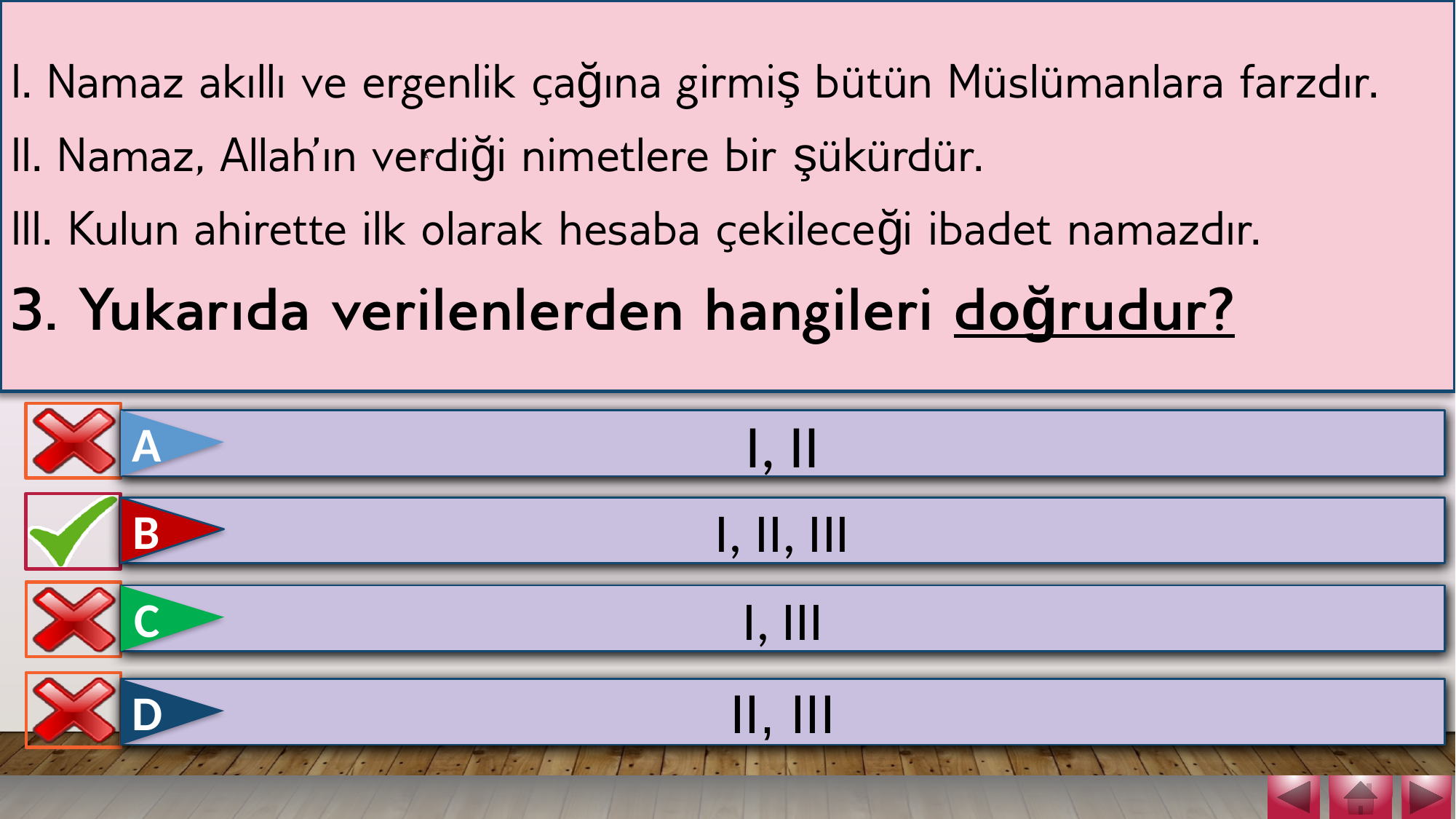

I. Namaz akıllı ve ergenlik çağına girmiş bütün Müslümanlara farzdır.
II. Namaz, Allah’ın verdiği nimetlere bir şükürdür.
III. Kulun ahirette ilk olarak hesaba çekileceği ibadet namazdır.
3. Yukarıda verilenlerden hangileri doğrudur?
A

A
I, II

B
I, II, III

C
I, III

D
II, III